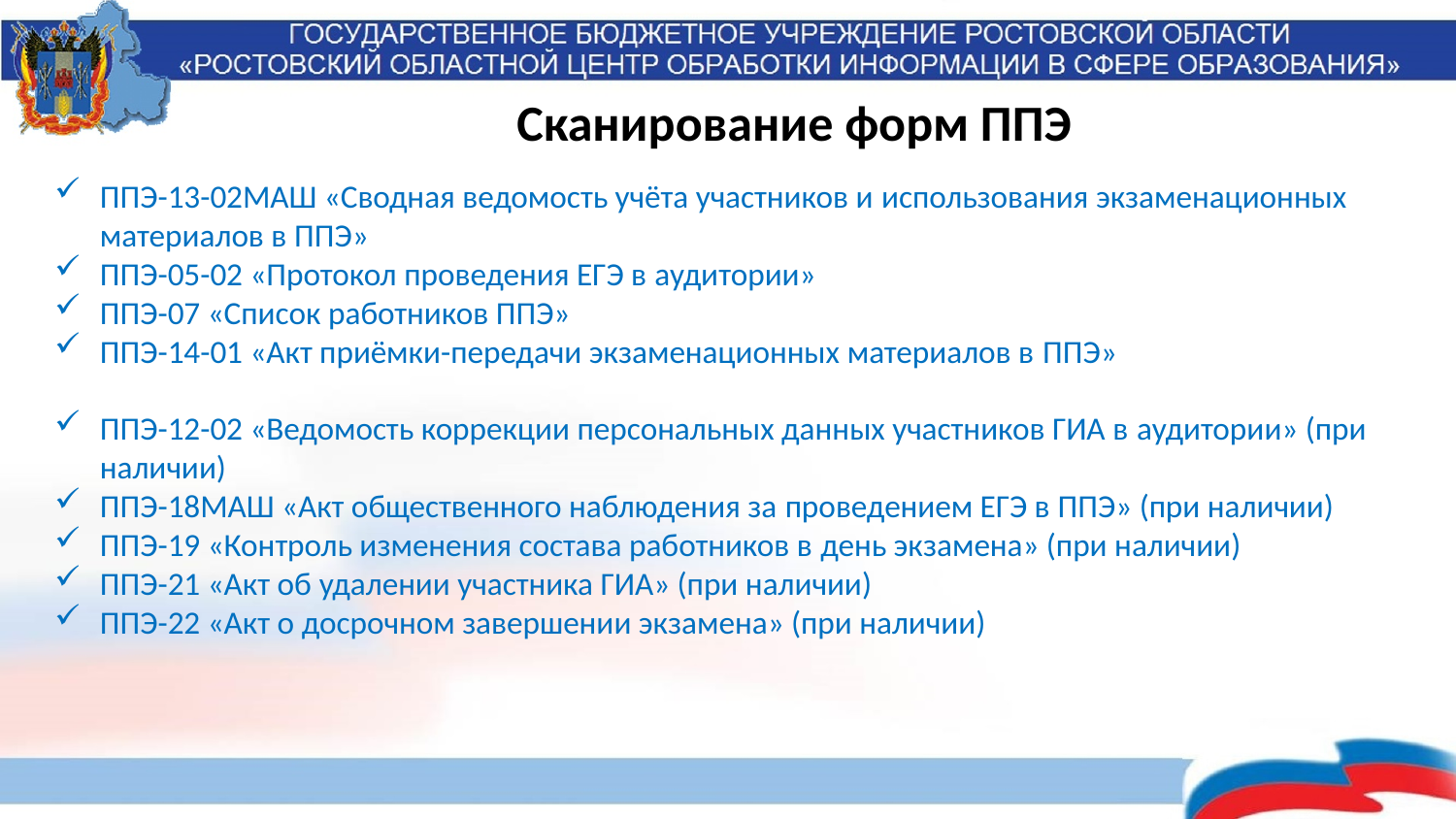

# Сканирование форм ППЭ
ППЭ-13-02МАШ «Сводная ведомость учёта участников и использования экзаменационных материалов в ППЭ»
ППЭ-05-02 «Протокол проведения ЕГЭ в аудитории»
ППЭ-07 «Список работников ППЭ»
ППЭ-14-01 «Акт приёмки-передачи экзаменационных материалов в ППЭ»

ППЭ-12-02 «Ведомость коррекции персональных данных участников ГИА в аудитории» (при наличии)
ППЭ-18МАШ «Акт общественного наблюдения за проведением ЕГЭ в ППЭ» (при наличии)
ППЭ-19 «Контроль изменения состава работников в день экзамена» (при наличии)
ППЭ-21 «Акт об удалении участника ГИА» (при наличии)
ППЭ-22 «Акт о досрочном завершении экзамена» (при наличии)